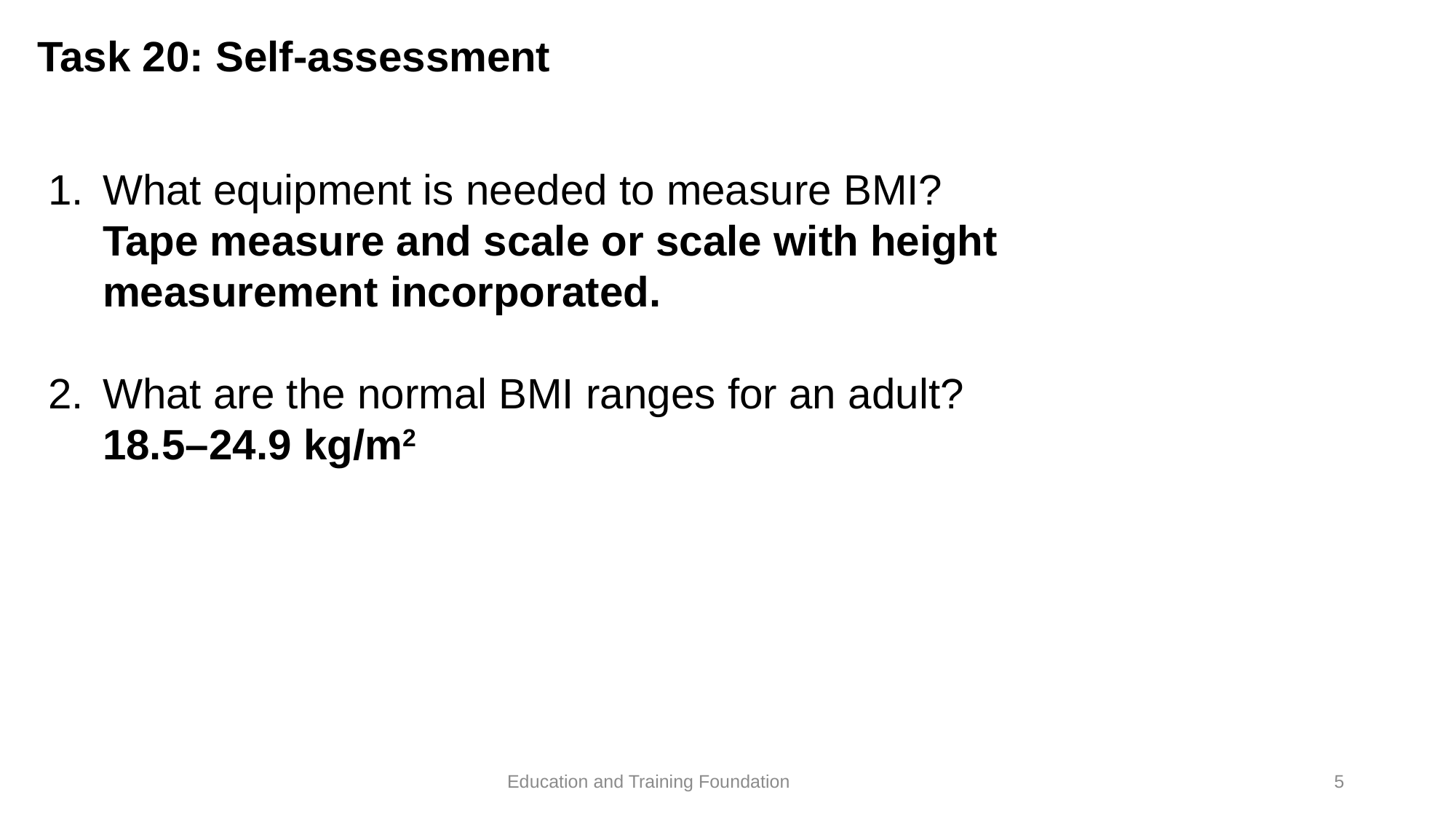

# Task 20: Self-assessment
What equipment is needed to measure BMI?
	Tape measure and scale or scale with height measurement incorporated.

What are the normal BMI ranges for an adult?
	18.5–24.9 kg/m2
5
Education and Training Foundation